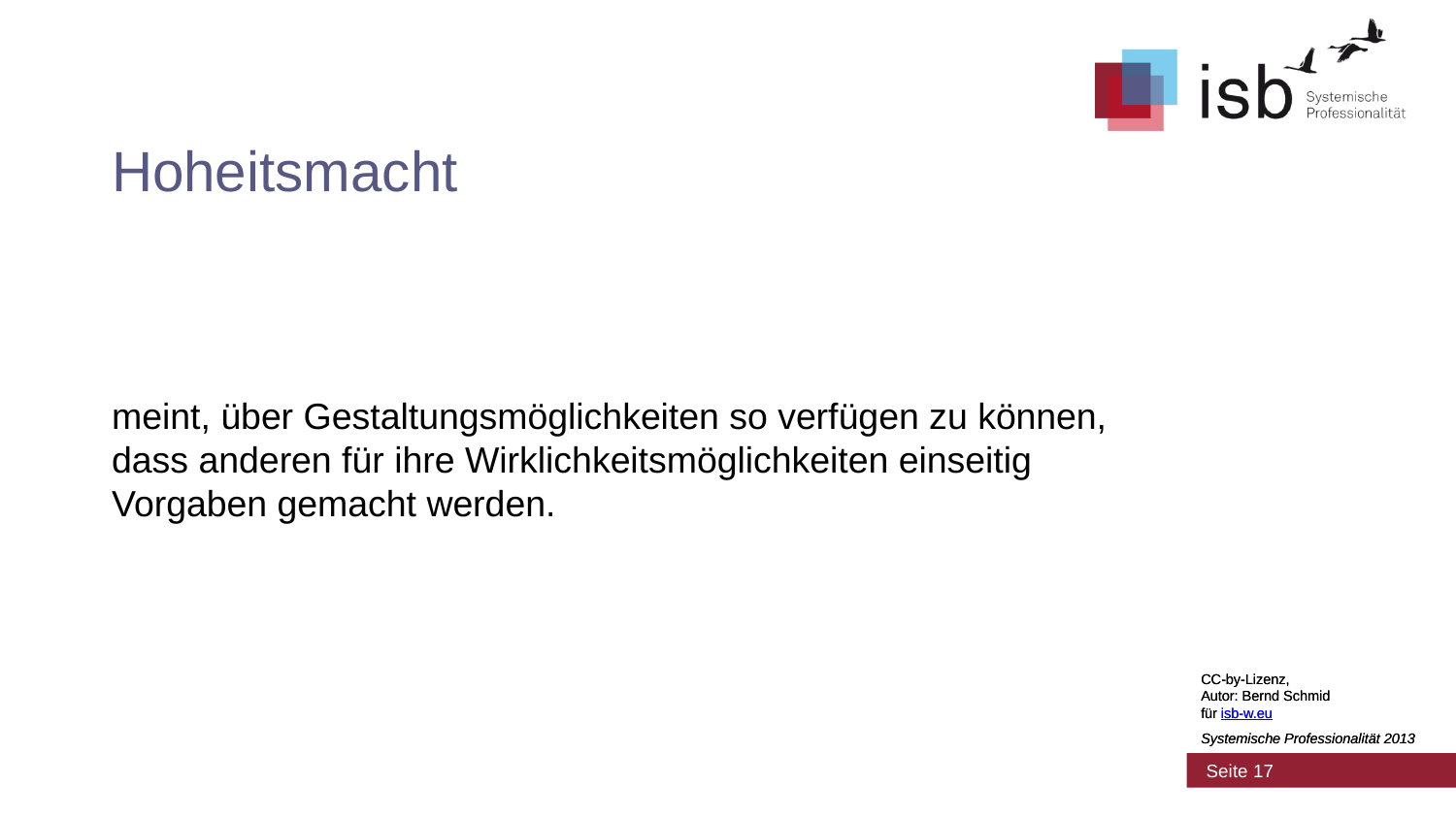

# Hoheitsmacht
meint, über Gestaltungsmöglichkeiten so verfügen zu können, dass anderen für ihre Wirklichkeitsmöglichkeiten einseitig Vorgaben gemacht werden.

CC-by-Lizenz,
Autor: Bernd Schmid
für isb-w.eu
Systemische Professionalität 2013
 Seite 17